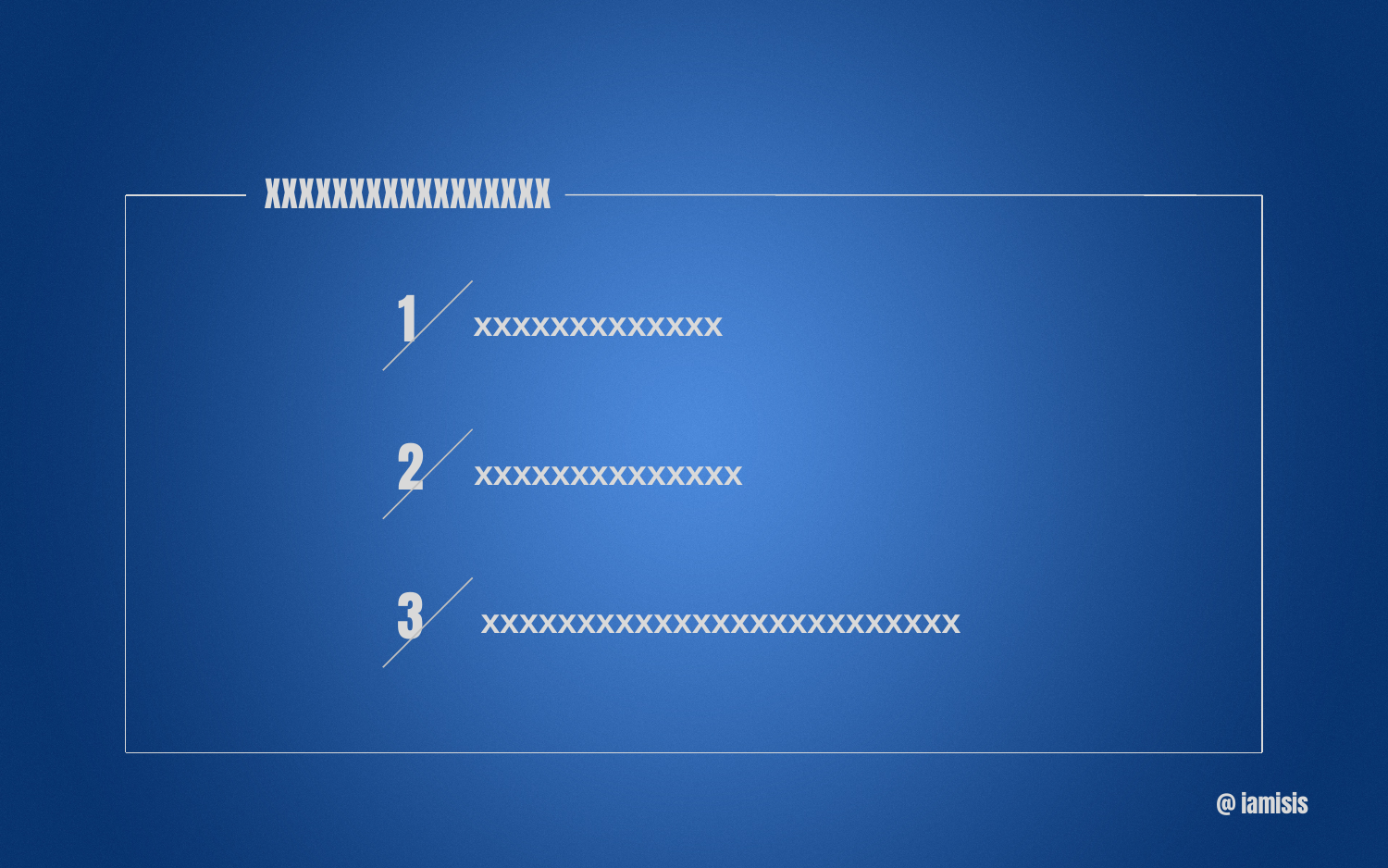

XXXXXXXXXXXXXXXXX
1
xxxxxxxxxxxxx
2
xxxxxxxxxxxxxx
3
xxxxxxxxxxxxxxxxxxxxxxxxx
@ iamisis